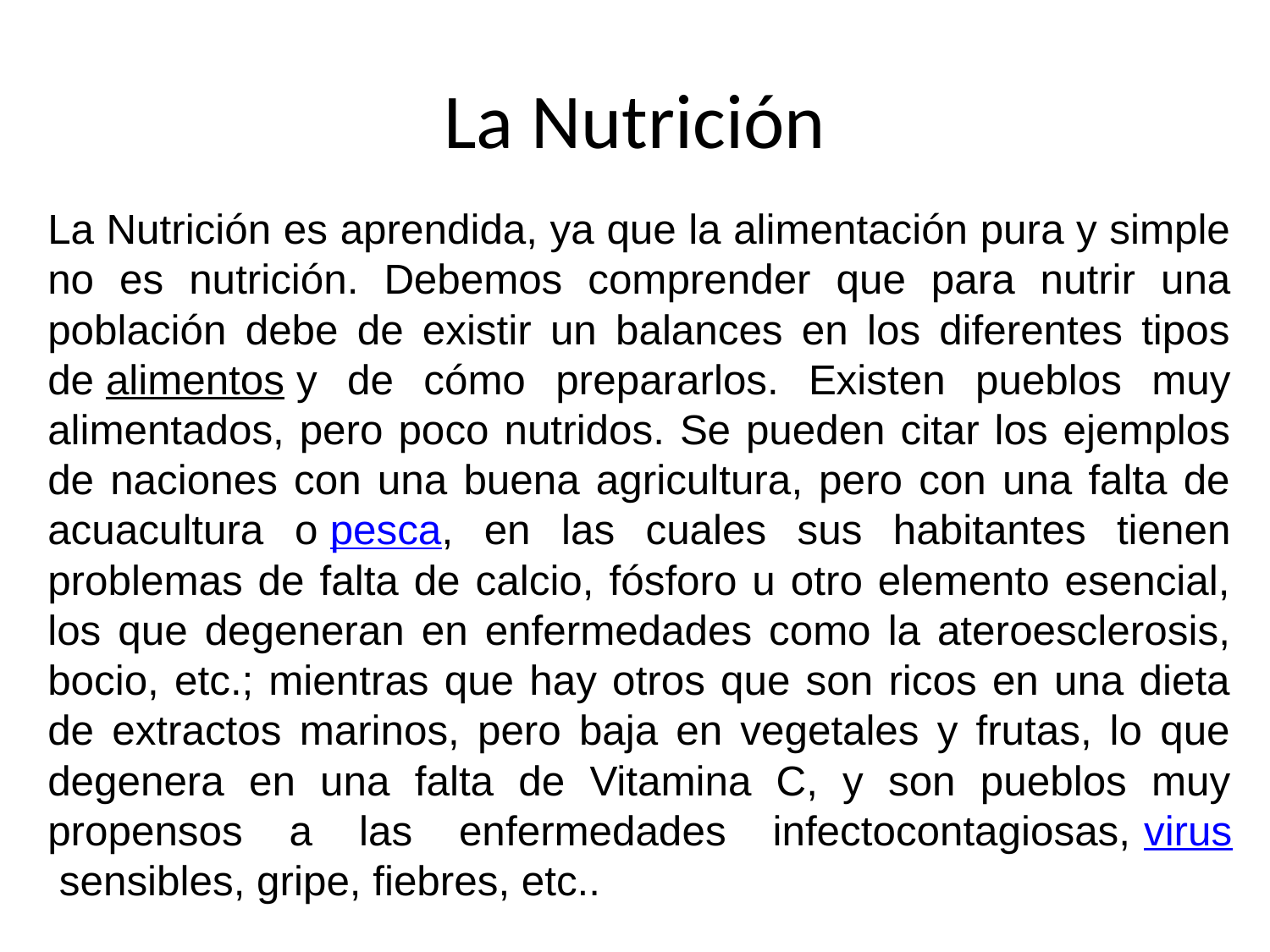

# La Nutrición
La Nutrición es aprendida, ya que la alimentación pura y simple no es nutrición. Debemos comprender que para nutrir una población debe de existir un balances en los diferentes tipos de alimentos y de cómo prepararlos. Existen pueblos muy alimentados, pero poco nutridos. Se pueden citar los ejemplos de naciones con una buena agricultura, pero con una falta de acuacultura o pesca, en las cuales sus habitantes tienen problemas de falta de calcio, fósforo u otro elemento esencial, los que degeneran en enfermedades como la ateroesclerosis, bocio, etc.; mientras que hay otros que son ricos en una dieta de extractos marinos, pero baja en vegetales y frutas, lo que degenera en una falta de Vitamina C, y son pueblos muy propensos a las enfermedades infectocontagiosas, virus sensibles, gripe, fiebres, etc..